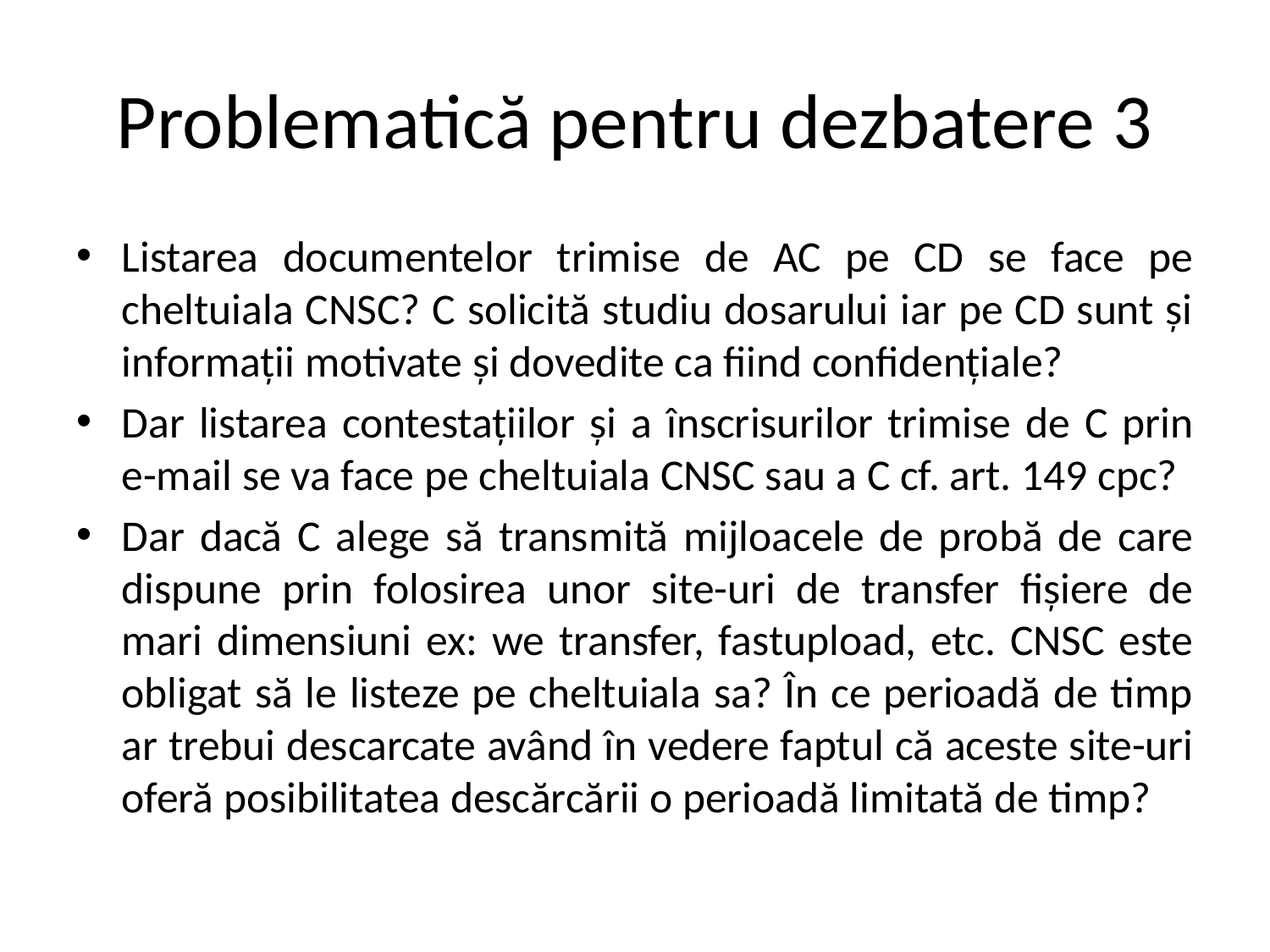

# Problematică pentru dezbatere 3
Listarea documentelor trimise de AC pe CD se face pe cheltuiala CNSC? C solicită studiu dosarului iar pe CD sunt și informații motivate și dovedite ca fiind confidențiale?
Dar listarea contestațiilor și a înscrisurilor trimise de C prin e-mail se va face pe cheltuiala CNSC sau a C cf. art. 149 cpc?
Dar dacă C alege să transmită mijloacele de probă de care dispune prin folosirea unor site-uri de transfer fișiere de mari dimensiuni ex: we transfer, fastupload, etc. CNSC este obligat să le listeze pe cheltuiala sa? În ce perioadă de timp ar trebui descarcate având în vedere faptul că aceste site-uri oferă posibilitatea descărcării o perioadă limitată de timp?